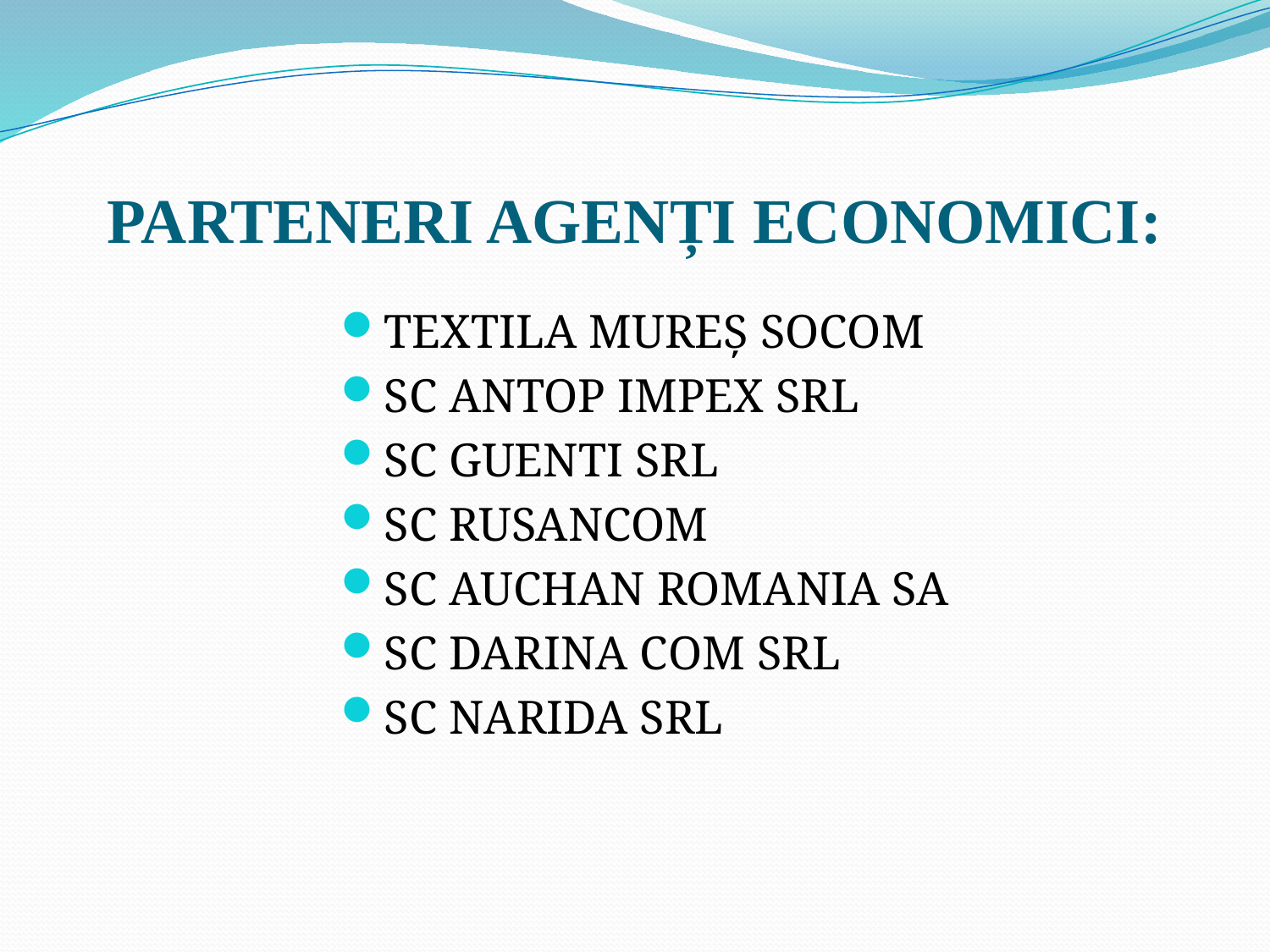

# PARTENERI AGENȚI ECONOMICI:
TEXTILA MUREȘ SOCOM
SC ANTOP IMPEX SRL
SC GUENTI SRL
SC RUSANCOM
SC AUCHAN ROMANIA SA
SC DARINA COM SRL
SC NARIDA SRL